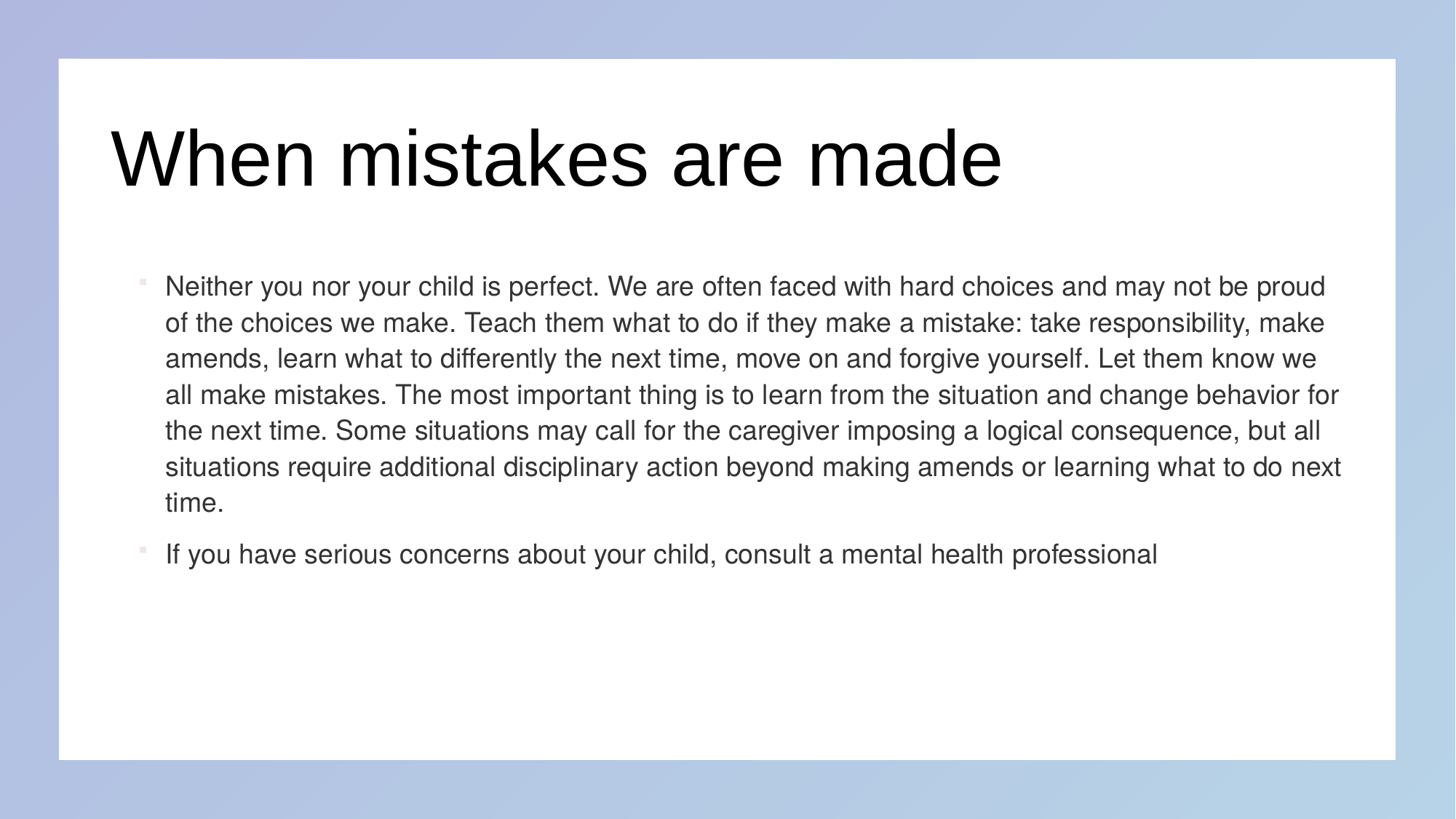

# When mistakes are made
Neither you nor your child is perfect. We are often faced with hard choices and may not be proud of the choices we make. Teach them what to do if they make a mistake: take responsibility, make amends, learn what to differently the next time, move on and forgive yourself. Let them know we all make mistakes. The most important thing is to learn from the situation and change behavior for the next time. Some situations may call for the caregiver imposing a logical consequence, but all situations require additional disciplinary action beyond making amends or learning what to do next time.
If you have serious concerns about your child, consult a mental health professional